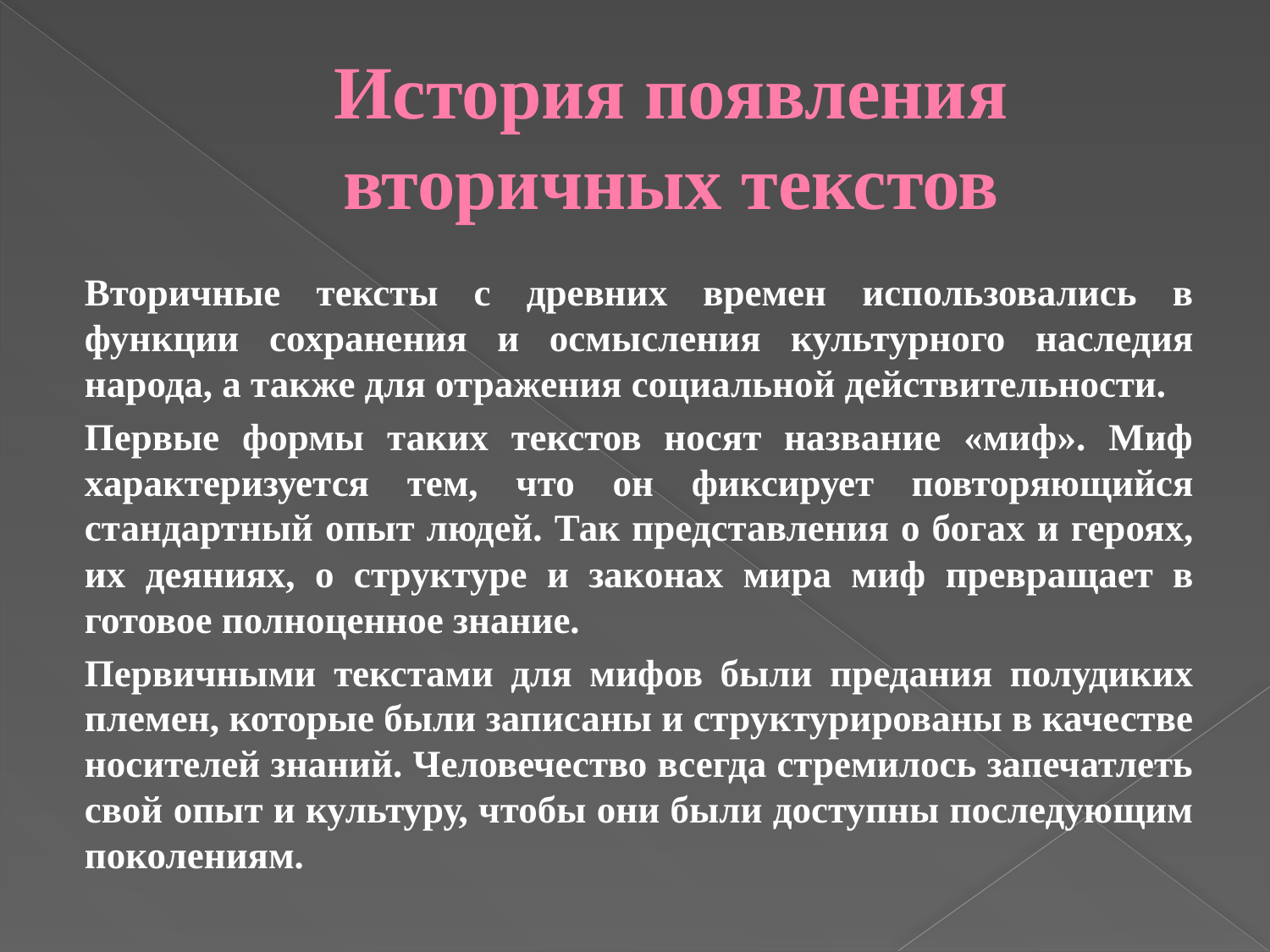

# История появления вторичных текстов
	Вторичные тексты с древних времен использовались в функции сохранения и осмысления культурного наследия народа, а также для отражения социальной действительности.
	Первые формы таких текстов носят название «миф». Миф характеризуется тем, что он фиксирует повторяющийся стандартный опыт людей. Так представления о богах и героях, их деяниях, о структуре и законах мира миф превращает в готовое полноценное знание.
	Первичными текстами для мифов были предания полудиких племен, которые были записаны и структурированы в качестве носителей знаний. Человечество всегда стремилось запечатлеть свой опыт и культуру, чтобы они были доступны последующим поколениям.